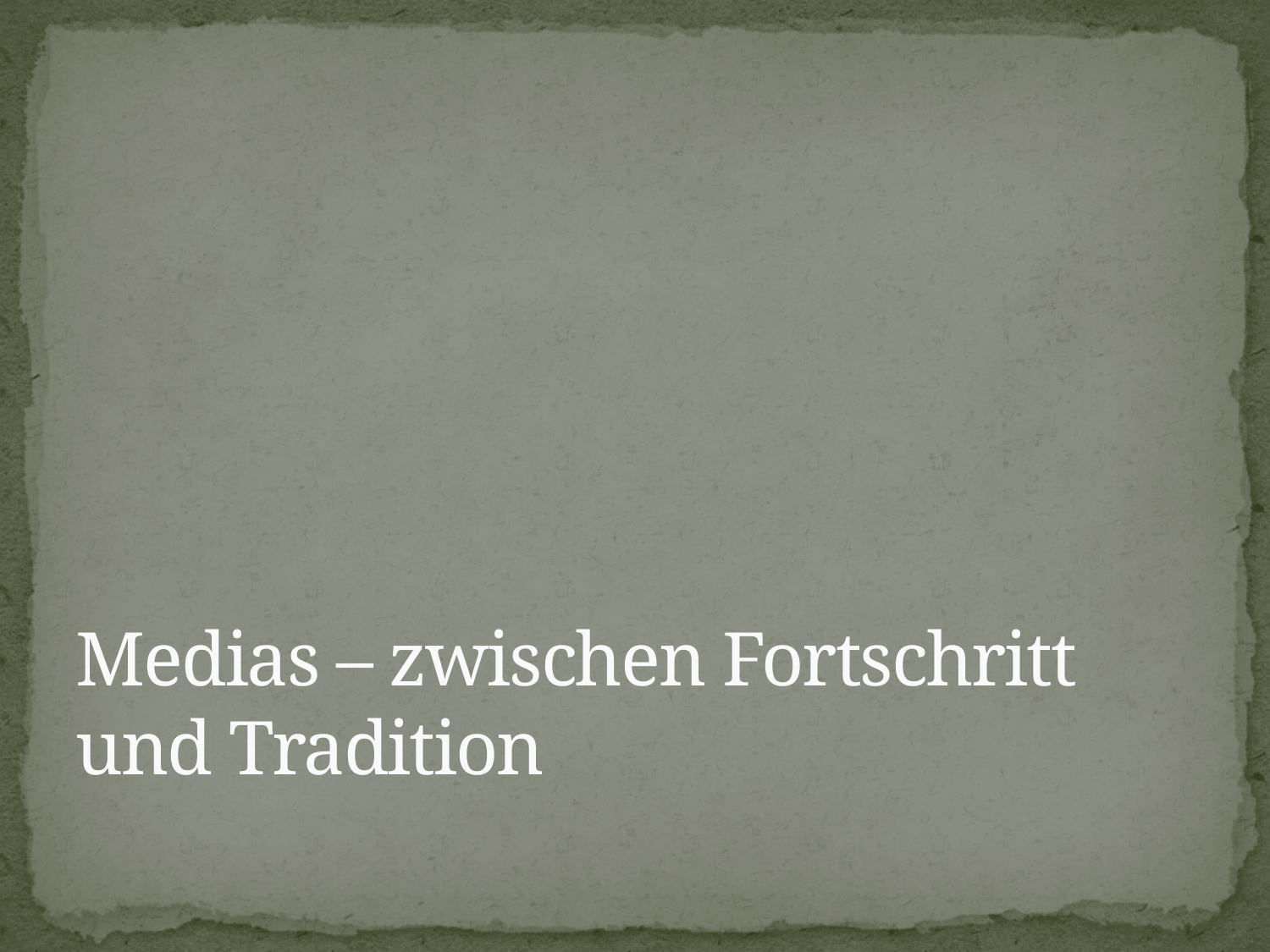

# Medias – zwischen Fortschritt und Tradition